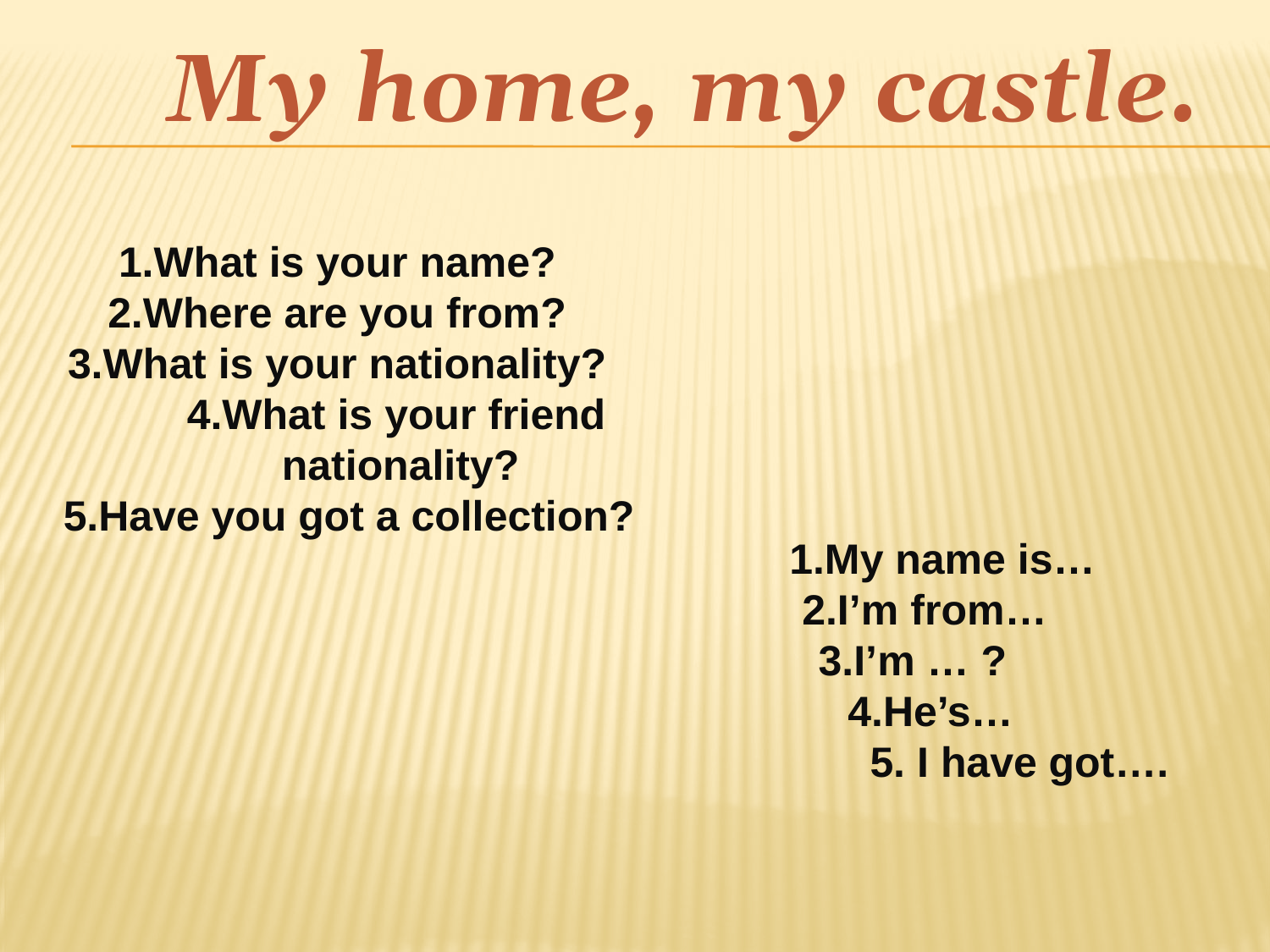

My home, my castle.
1.What is your name?
2.Where are you from?
3.What is your nationality?
          4.What is your friend nationality?
  5.Have you got a collection?
     1.My name is…
  2.I’m from…
3.I’m … ?
   4.He’s…
                  5. I have got….